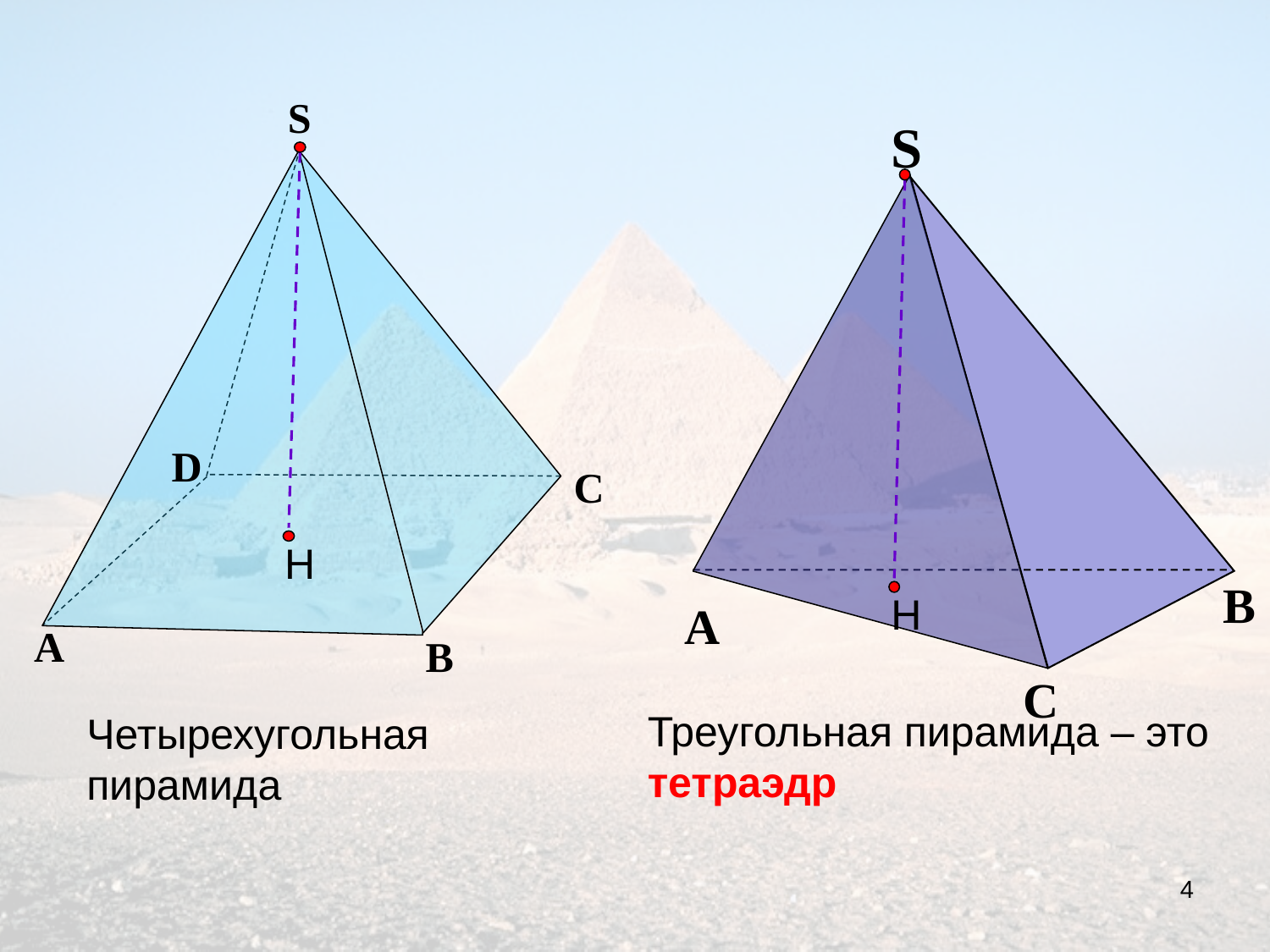

S

S

В

А
С

Н

Н
D
C
А
B
Треугольная пирамида – это
тетраэдр
Четырехугольная
пирамида
4